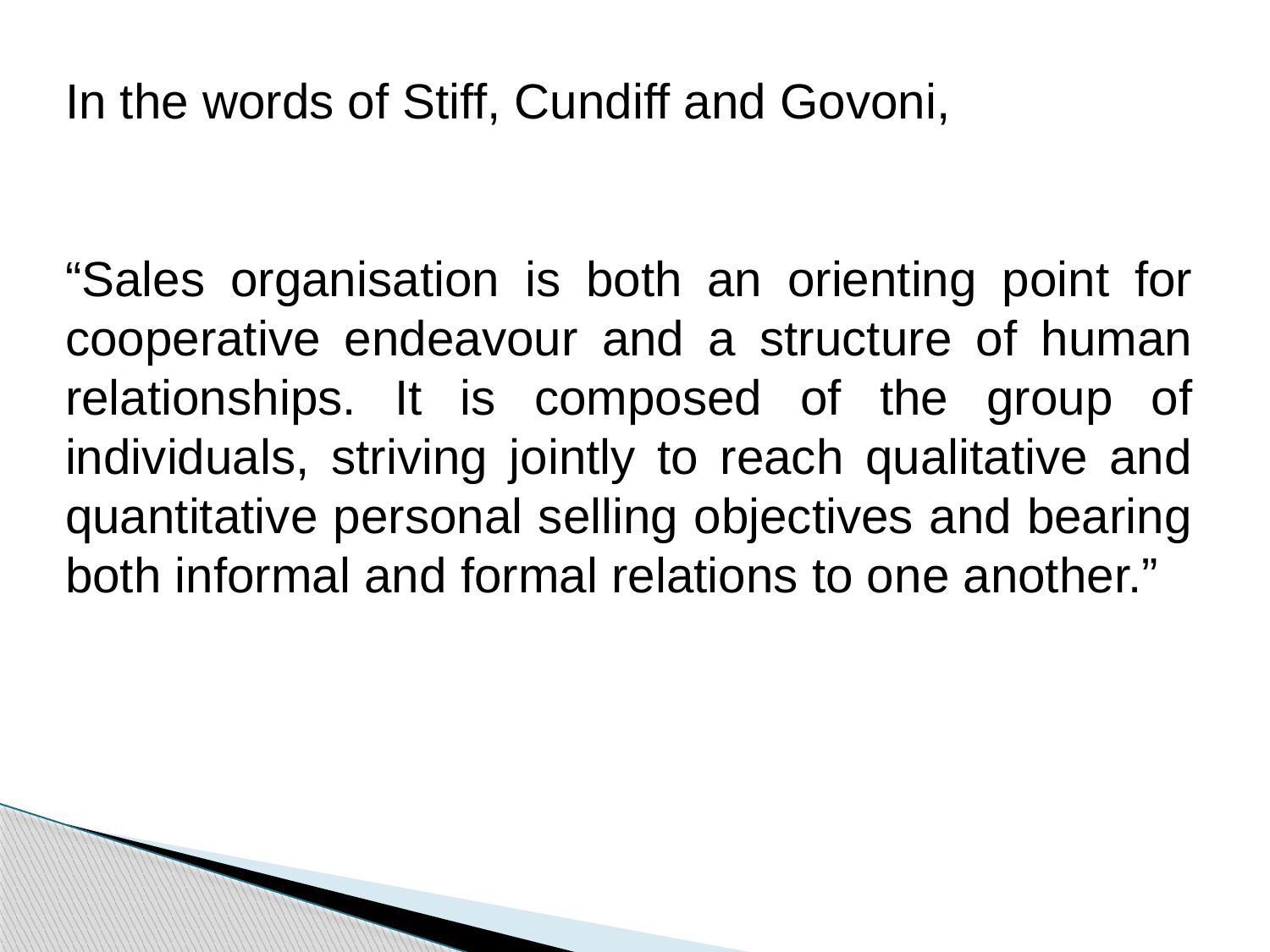

In the words of Stiff, Cundiff and Govoni,

“Sales organisation is both an orienting point for cooperative endeavour and a structure of human relationships. It is composed of the group of individuals, striving jointly to reach qualitative and quantitative personal selling objectives and bearing both informal and formal relations to one another.”